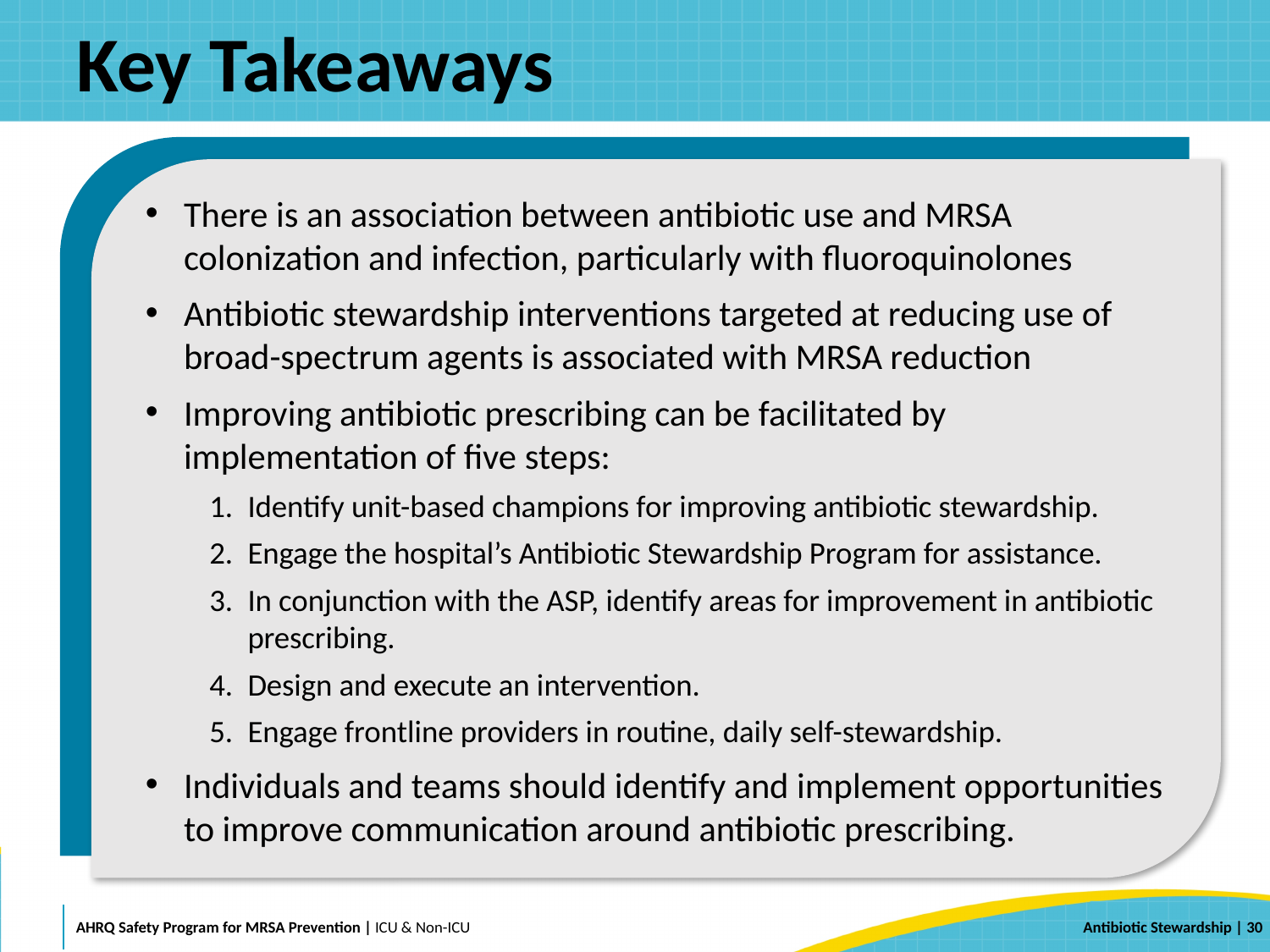

# Key Takeaways
There is an association between antibiotic use and MRSA colonization and infection, particularly with fluoroquinolones
Antibiotic stewardship interventions targeted at reducing use of broad-spectrum agents is associated with MRSA reduction
Improving antibiotic prescribing can be facilitated by implementation of five steps:
Identify unit-based champions for improving antibiotic stewardship.
Engage the hospital’s Antibiotic Stewardship Program for assistance.
In conjunction with the ASP, identify areas for improvement in antibiotic prescribing.
Design and execute an intervention.
Engage frontline providers in routine, daily self-stewardship.
Individuals and teams should identify and implement opportunities to improve communication around antibiotic prescribing.
 | 30